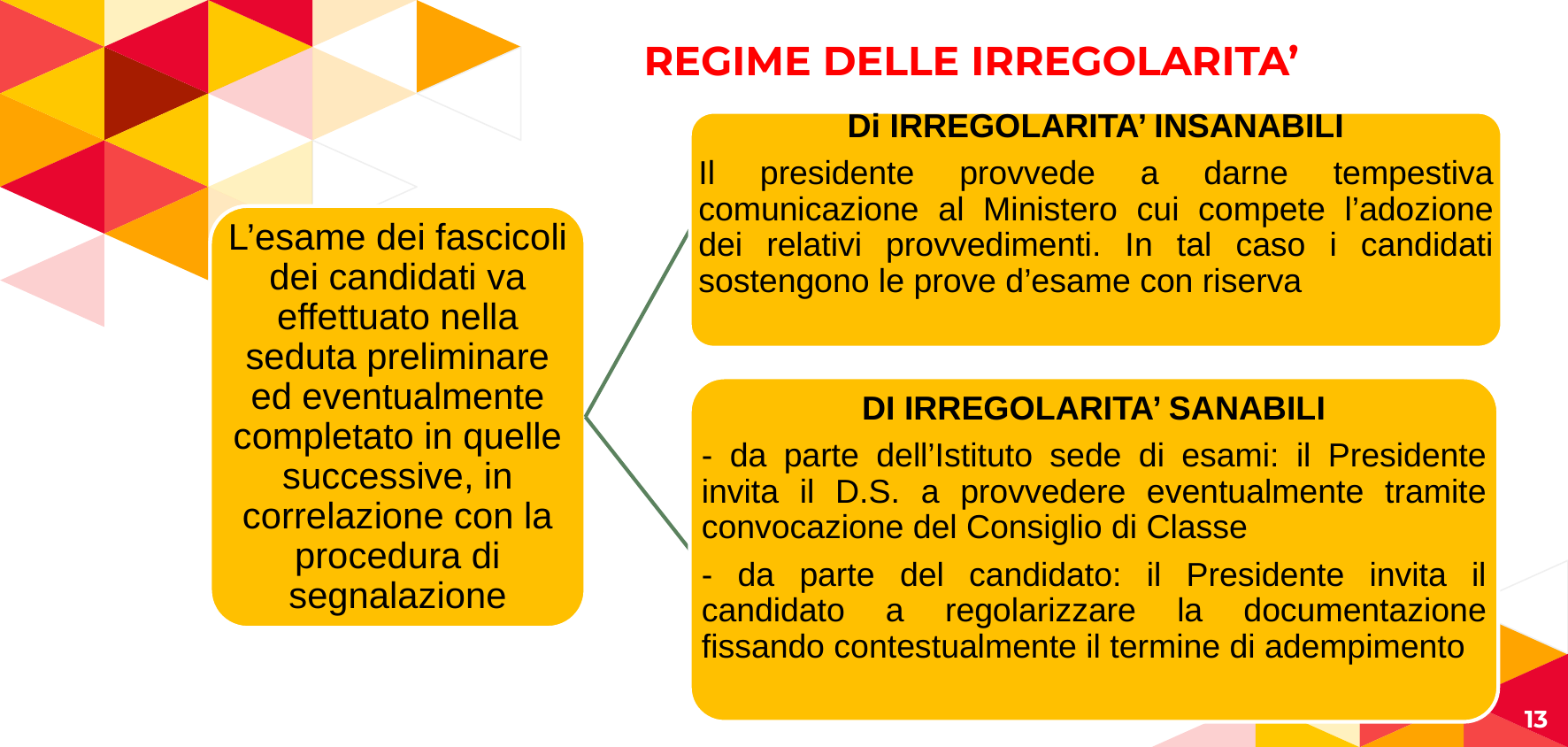

# REGIME DELLE IRREGOLARITA’
L’esame dei fascicoli dei candidati va effettuato nella seduta preliminare ed eventualmente completato in quelle successive, in correlazione con la procedura di segnalazione

Di IRREGOLARITA’ INSANABILI
Il presidente provvede a darne tempestiva comunicazione al Ministero cui compete l’adozione dei relativi provvedimenti. In tal caso i candidati sostengono le prove d’esame con riserva

DI IRREGOLARITA’ SANABILI
- da parte dell’Istituto sede di esami: il Presidente invita il D.S. a provvedere eventualmente tramite convocazione del Consiglio di Classe
- da parte del candidato: il Presidente invita il candidato a regolarizzare la documentazione fissando contestualmente il termine di adempimento

13